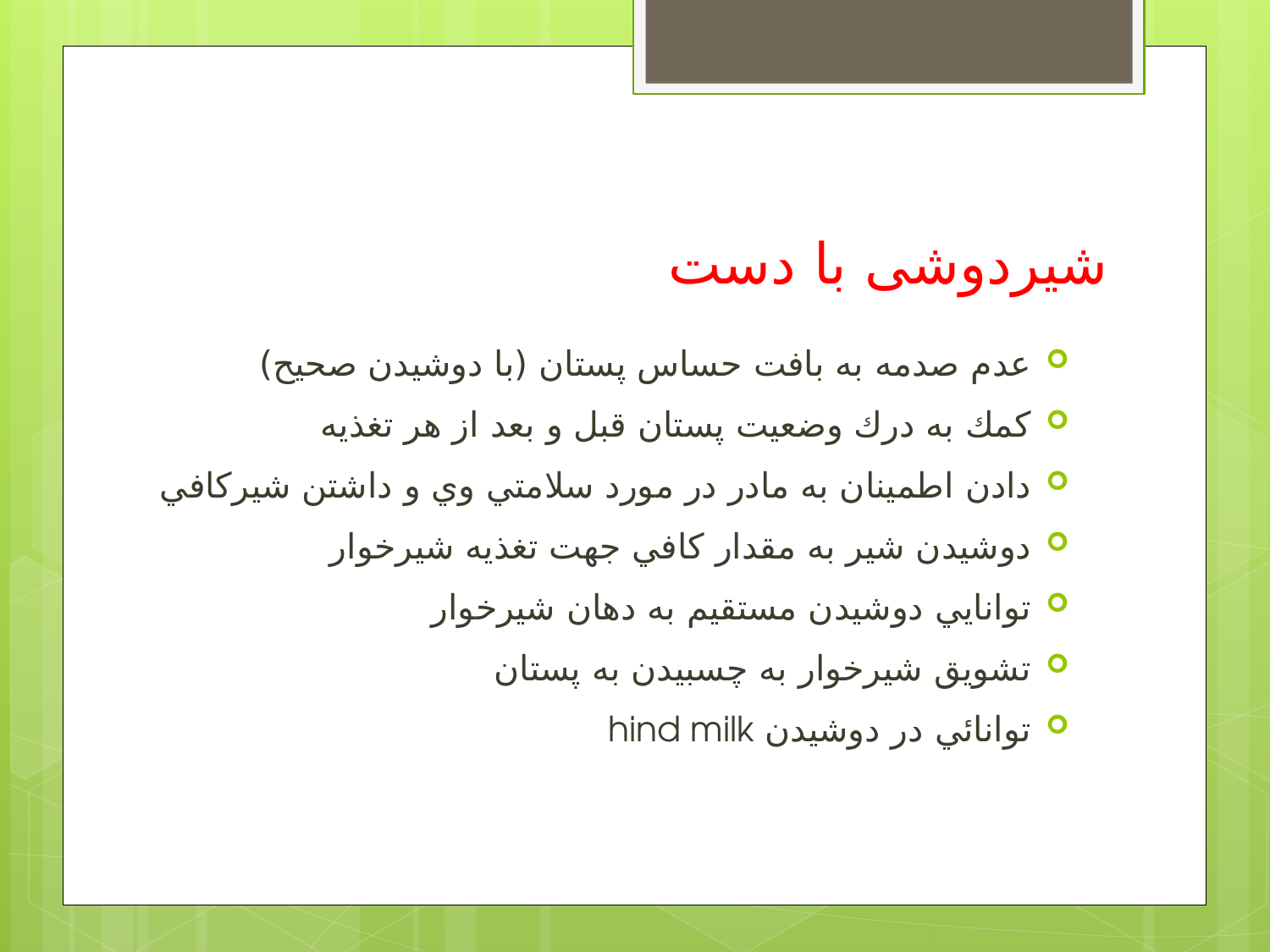

# شيردوشی با دست
عدم صدمه به بافت حساس پستان (با دوشيدن صحيح)
كمك به درك وضعيت پستان قبل و بعد از هر تغذيه
دادن اطمينان به مادر در مورد سلامتي وي و داشتن شيركافي
دوشيدن شير به مقدار كافي جهت تغذيه شيرخوار
توانايي دوشيدن مستقيم به دهان شيرخوار
تشويق شيرخوار به چسبيدن به پستان
توانائي در دوشيدن hind milk